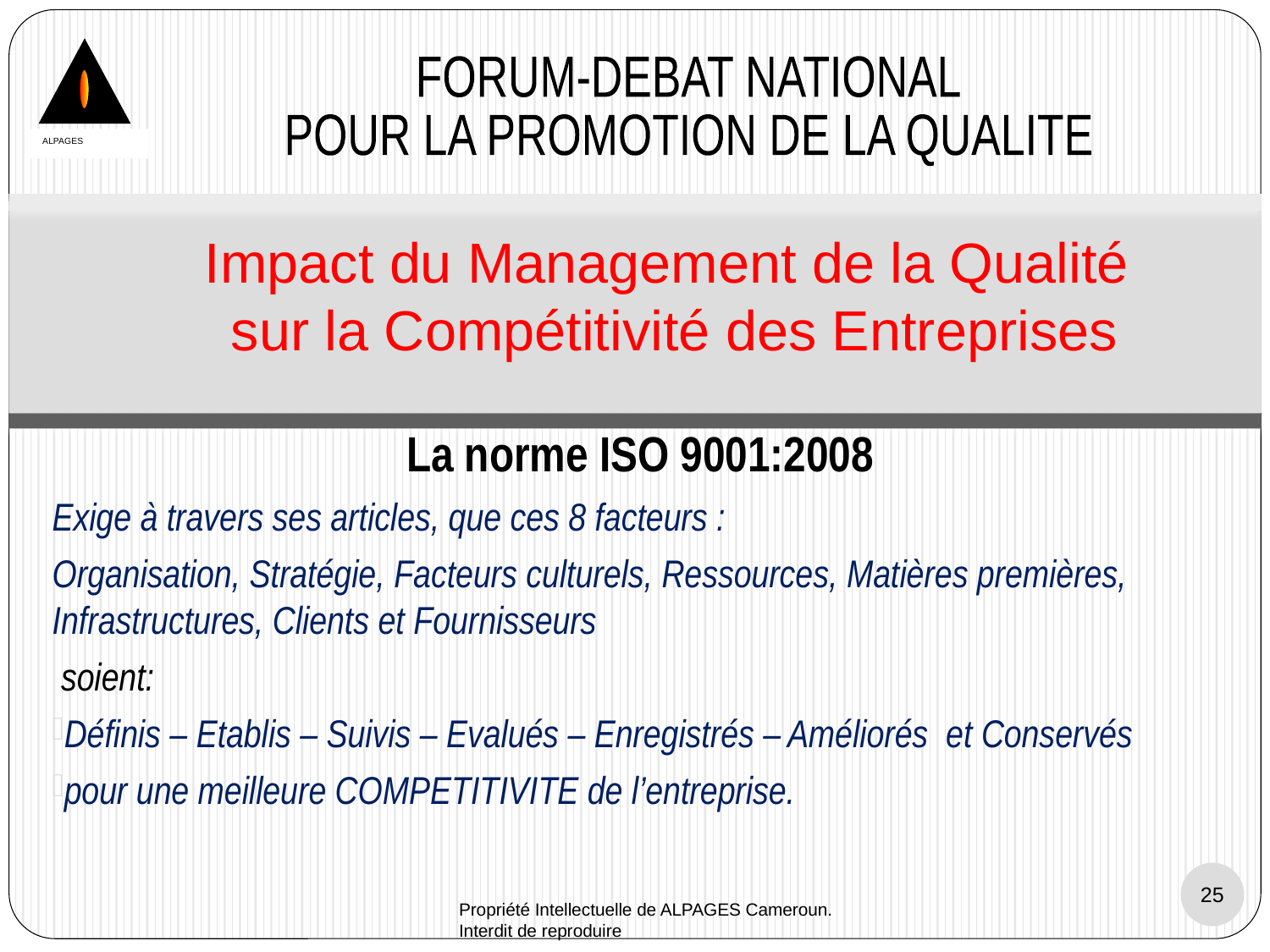

FORUM-DEBAT NATIONAL
POUR LA PROMOTION DE LA QUALITE

ALPAGES
# Impact du Management de la Qualité sur la Compétitivité des Entreprises
La norme ISO 9001:2008
Exige à travers ses articles, que ces 8 facteurs :
Organisation, Stratégie, Facteurs culturels, Ressources, Matières premières, Infrastructures, Clients et Fournisseurs
 soient:
Définis – Etablis – Suivis – Evalués – Enregistrés – Améliorés  et Conservés
pour une meilleure COMPETITIVITE de l’entreprise.
25
Propriété Intellectuelle de ALPAGES Cameroun. Interdit de reproduire